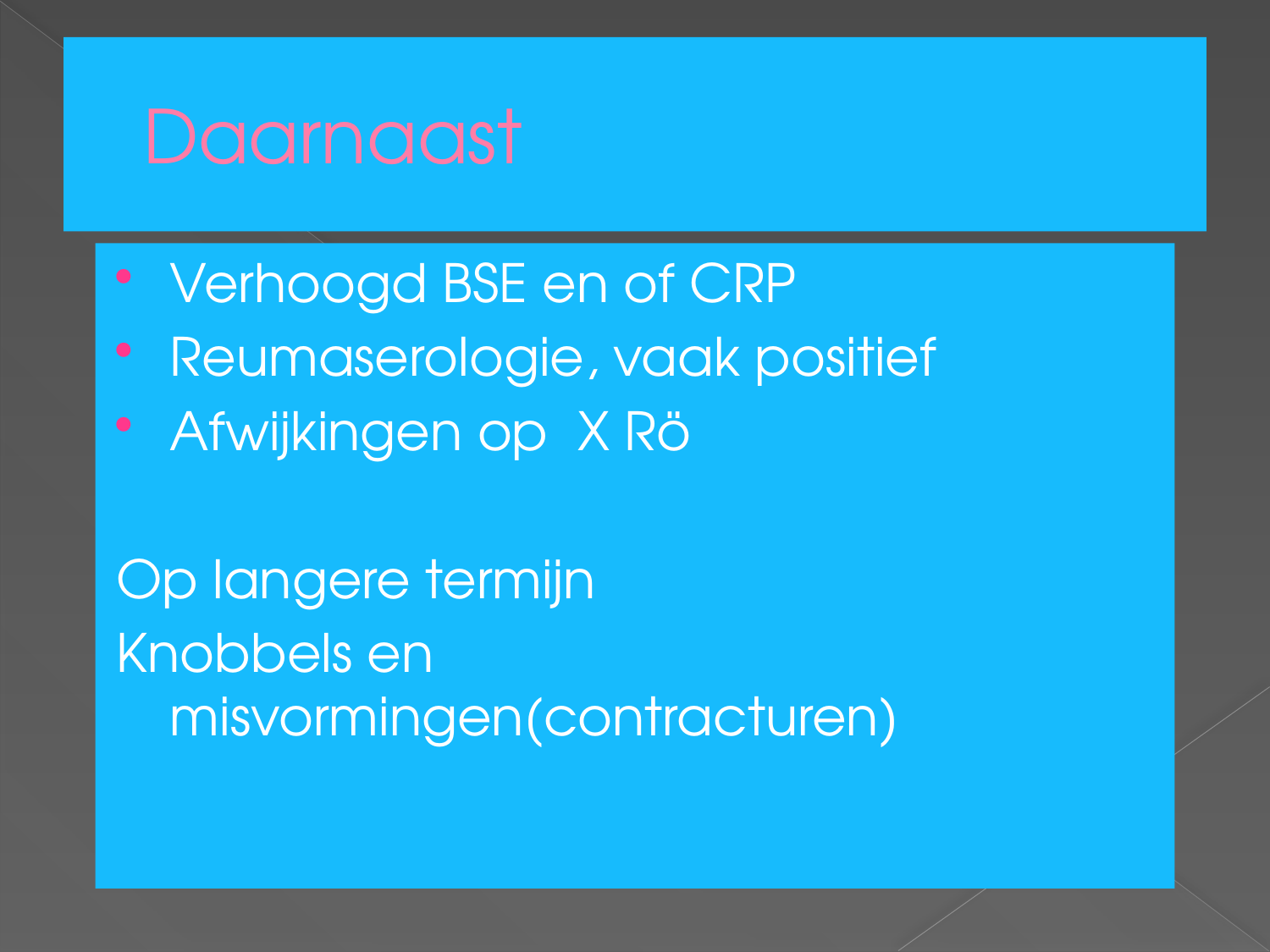

# Daarnaast
Verhoogd BSE en of CRP
Reumaserologie, vaak positief
Afwijkingen op  X Rö

Op langere termijn
Knobbels en misvormingen(contracturen)